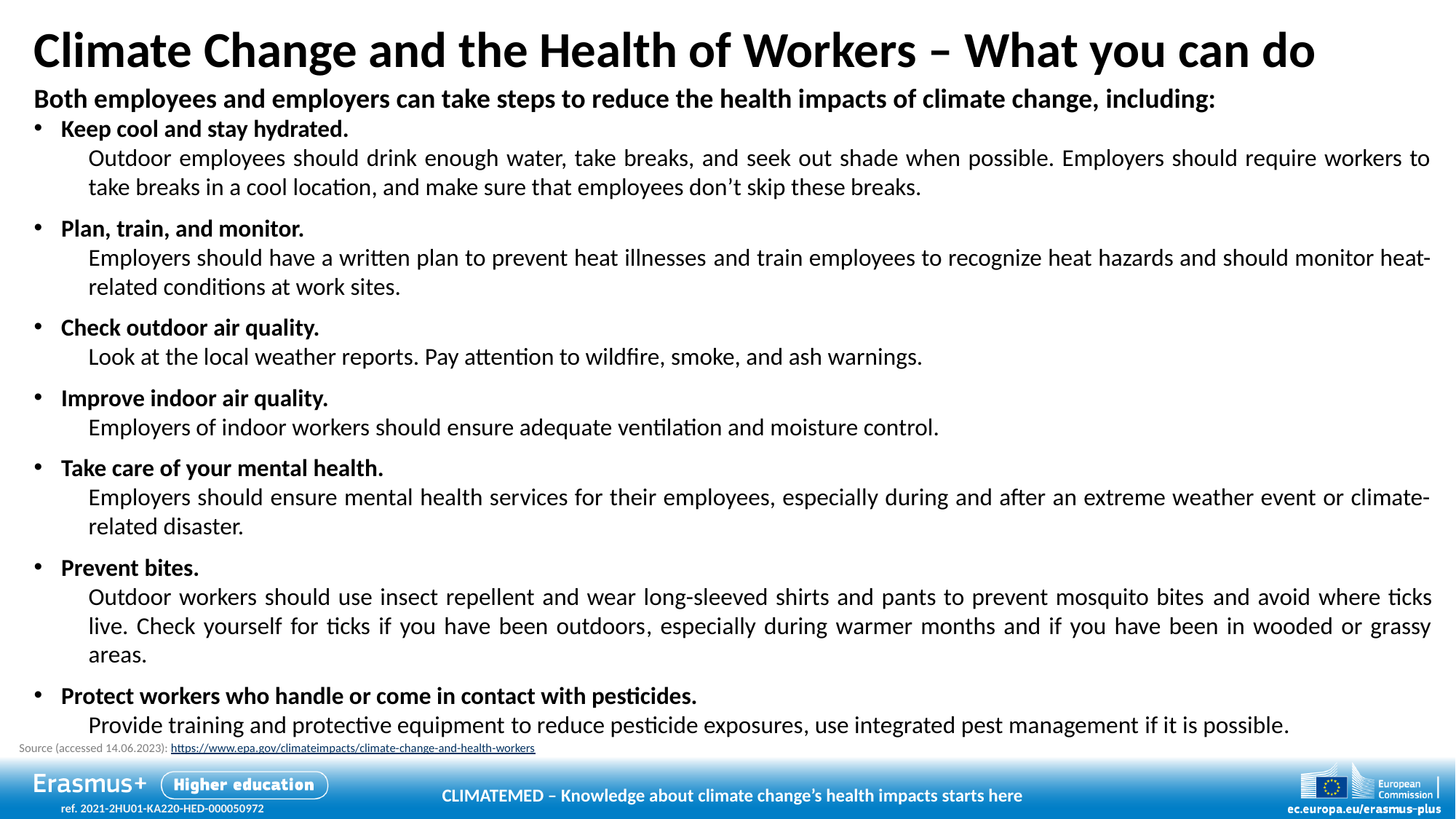

# Climate Change and the Health of Workers – What you can do
Both employees and employers can take steps to reduce the health impacts of climate change, including:
Keep cool and stay hydrated.
Outdoor employees should drink enough water, take breaks, and seek out shade when possible. Employers should require workers to take breaks in a cool location, and make sure that employees don’t skip these breaks.
Plan, train, and monitor.
Employers should have a written plan to prevent heat illnesses and train employees to recognize heat hazards and should monitor heat-related conditions at work sites.
Check outdoor air quality.
Look at the local weather reports. Pay attention to wildfire, smoke, and ash warnings.
Improve indoor air quality.
Employers of indoor workers should ensure adequate ventilation and moisture control.
Take care of your mental health.
Employers should ensure mental health services for their employees, especially during and after an extreme weather event or climate-related disaster.
Prevent bites.
Outdoor workers should use insect repellent and wear long-sleeved shirts and pants to prevent mosquito bites and avoid where ticks live. Check yourself for ticks if you have been outdoors, especially during warmer months and if you have been in wooded or grassy areas.
Protect workers who handle or come in contact with pesticides.
Provide training and protective equipment to reduce pesticide exposures, use integrated pest management if it is possible.
Source (accessed 14.06.2023): https://www.epa.gov/climateimpacts/climate-change-and-health-workers